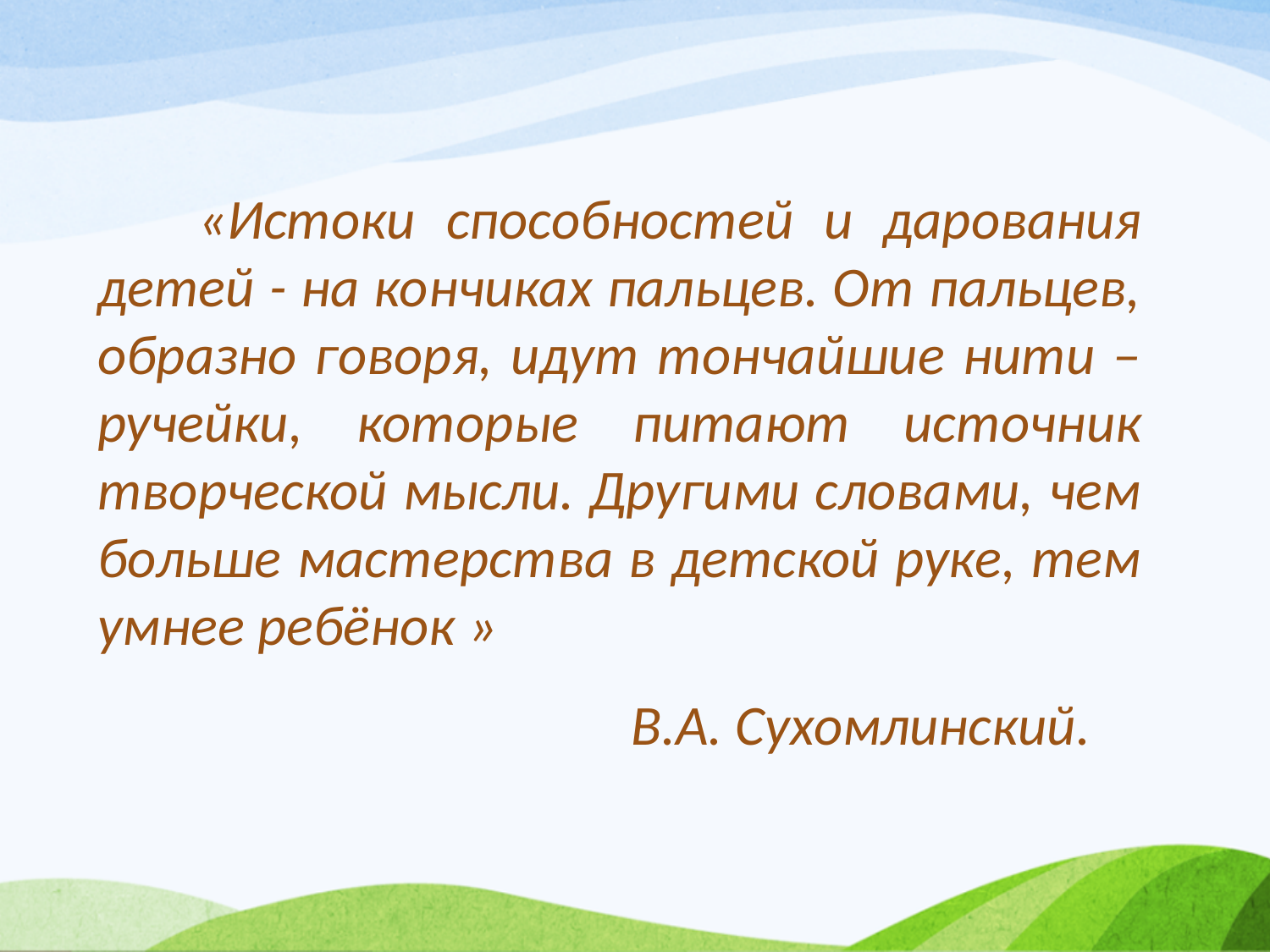

«Истоки способностей и дарования детей - на кончиках пальцев. От пальцев, образно говоря, идут тончайшие нити – ручейки, которые питают источник творческой мысли. Другими словами, чем больше мастерства в детской руке, тем умнее ребёнок »
                                          В.А. Сухомлинский.